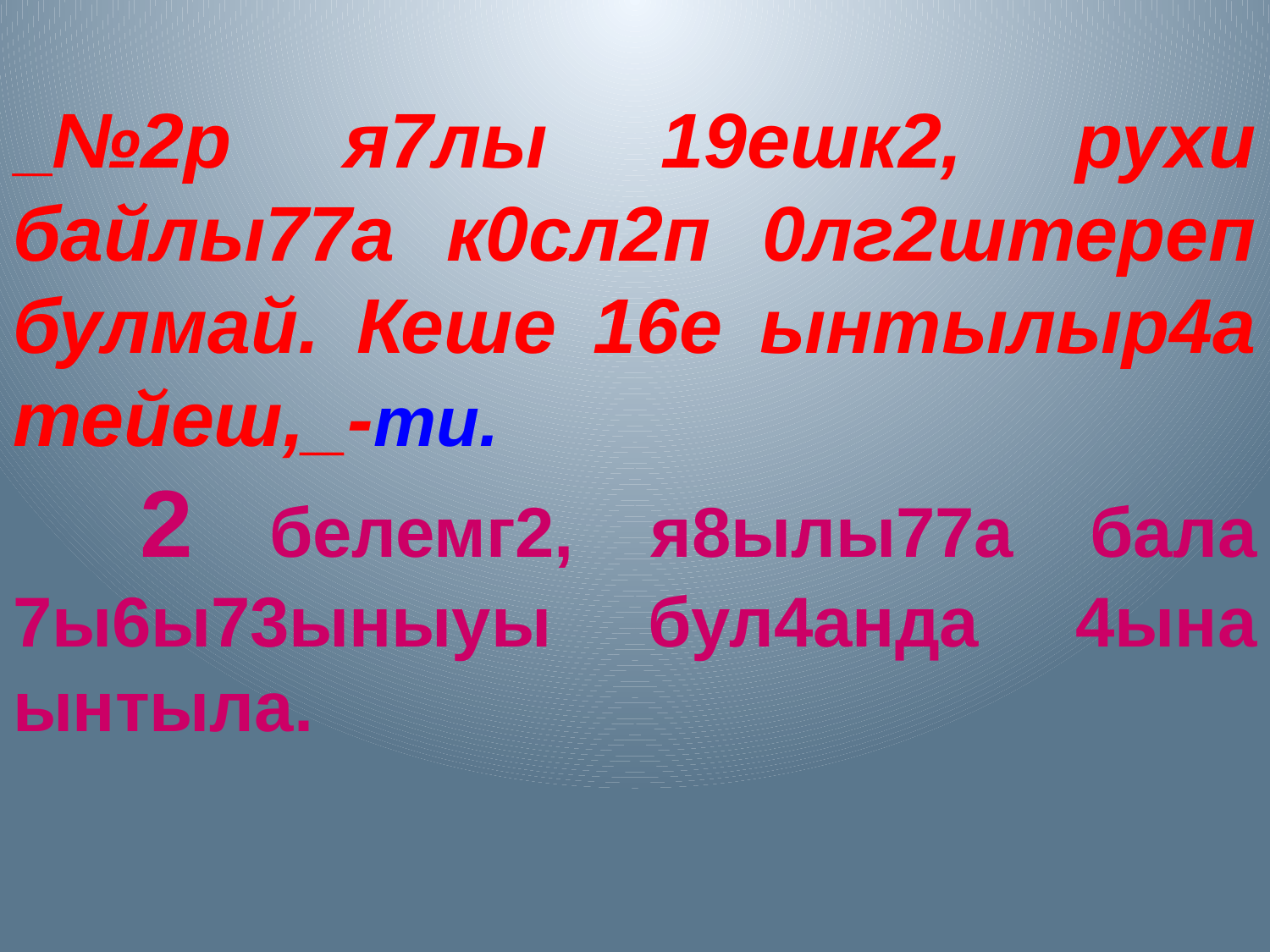

Билд2ле педагог Л.В.Занков=

_№2р я7лы 19ешк2, рухи байлы77а к0сл2п 0лг2штереп булмай. Кеше 16е ынтылыр4а тейеш,_-ти.
	2 белемг2, я8ылы77а бала 7ы6ы73ыныуы бул4анда 4ына ынтыла.